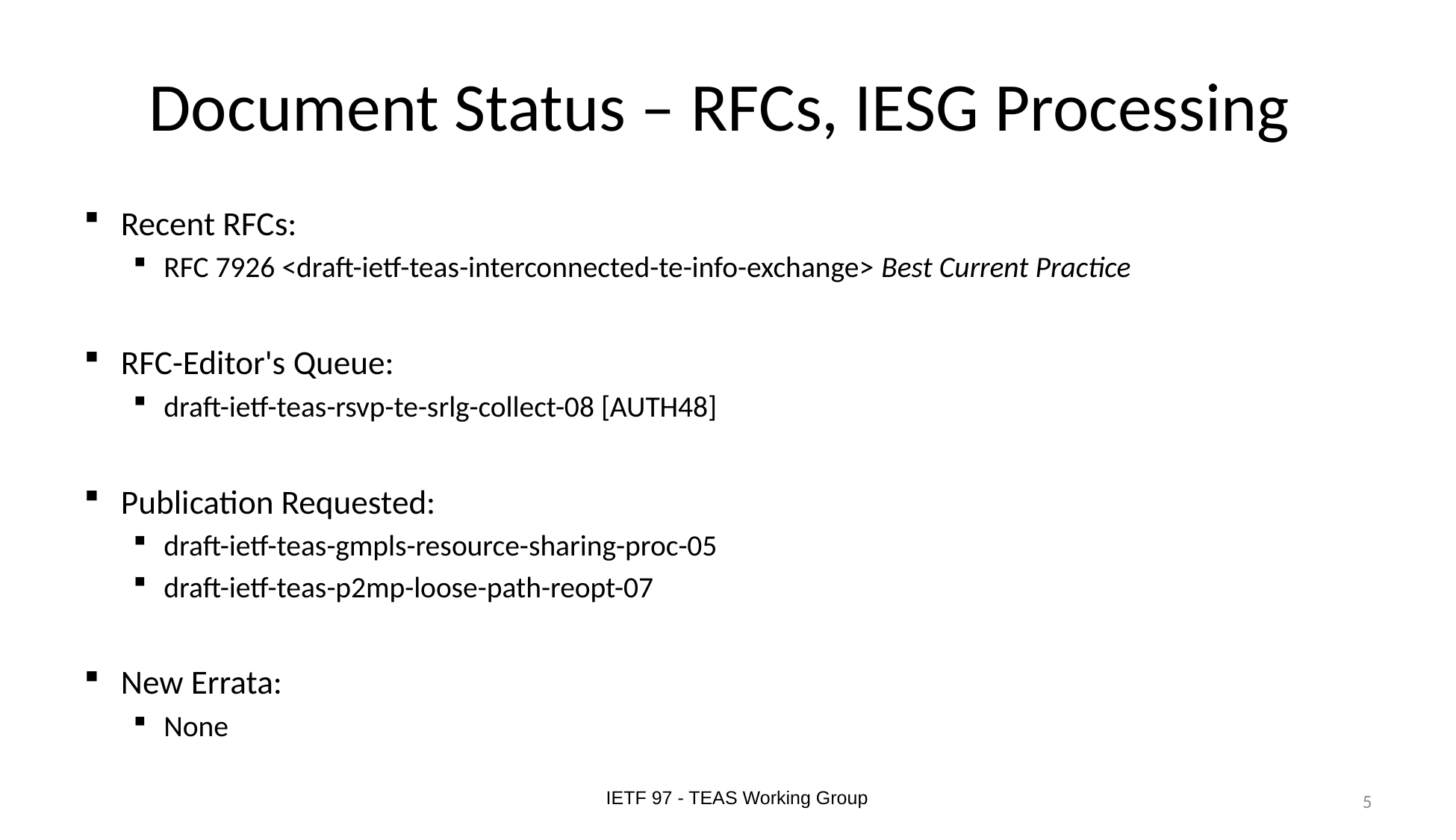

# Document Status – RFCs, IESG Processing
Recent RFCs:
RFC 7926 <draft-ietf-teas-interconnected-te-info-exchange> Best Current Practice

RFC-Editor's Queue:
draft-ietf-teas-rsvp-te-srlg-collect-08 [AUTH48]

Publication Requested:
draft-ietf-teas-gmpls-resource-sharing-proc-05
draft-ietf-teas-p2mp-loose-path-reopt-07

New Errata:
None
IETF 97 - TEAS Working Group
5